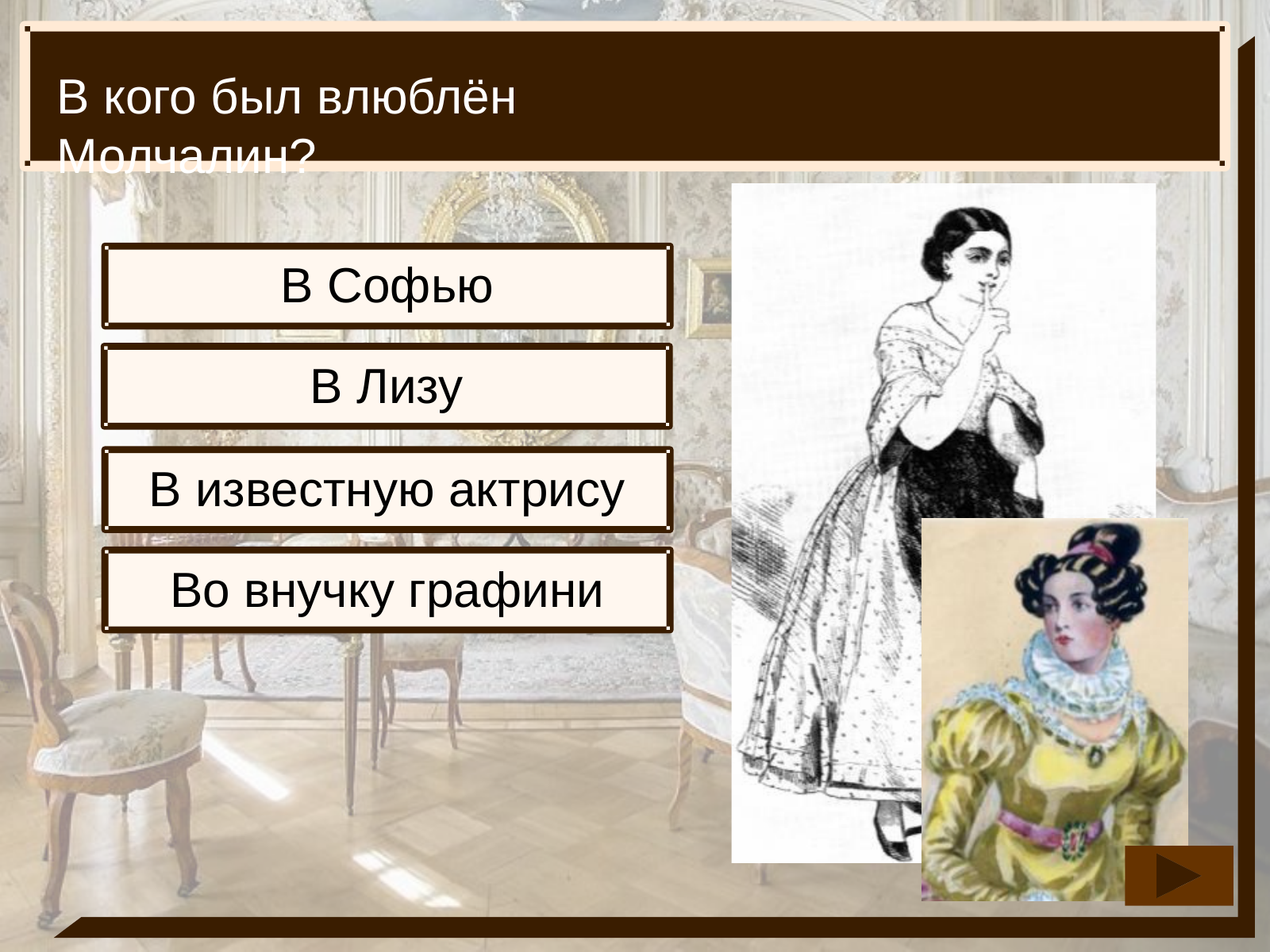

В кого был влюблён Молчалин?

В Софью

В Лизу

В известную актрису

Во внучку графини